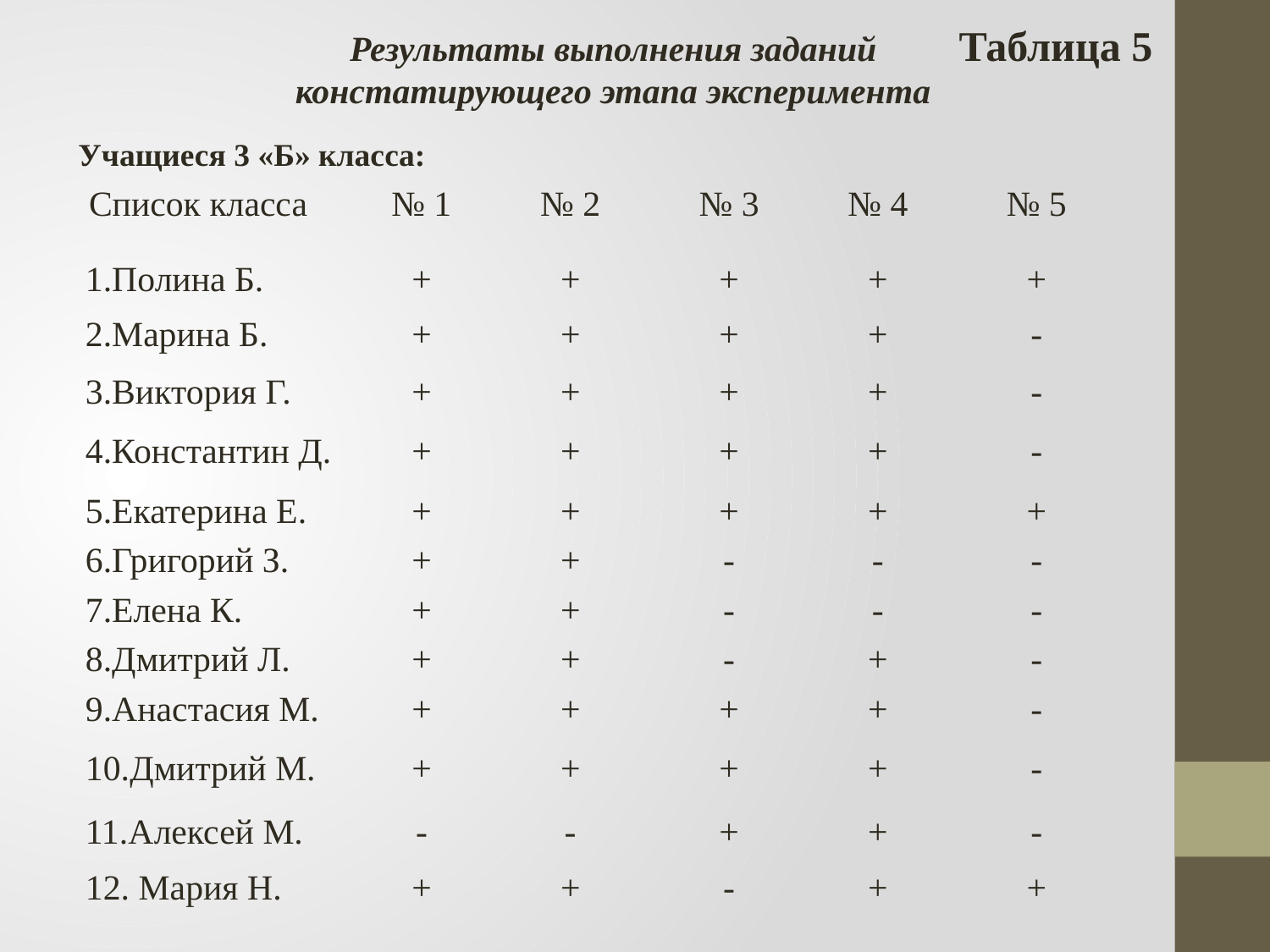

Таблица 5
Результаты выполнения заданий констатирующего этапа эксперимента
Учащиеся 3 «Б» класса:
| Список класса | № 1 | № 2 | № 3 | № 4 | № 5 |
| --- | --- | --- | --- | --- | --- |
| 1.Полина Б. | + | + | + | + | + |
| 2.Марина Б. | + | + | + | + | - |
| 3.Виктория Г. | + | + | + | + | - |
| 4.Константин Д. | + | + | + | + | - |
| 5.Екатерина Е. | + | + | + | + | + |
| 6.Григорий З. | + | + | - | - | - |
| 7.Елена К. | + | + | - | - | - |
| 8.Дмитрий Л. | + | + | - | + | - |
| 9.Анастасия М. | + | + | + | + | - |
| 10.Дмитрий М. | + | + | + | + | - |
| 11.Алексей М. | - | - | + | + | - |
| 12. Мария Н. | + | + | - | + | + |